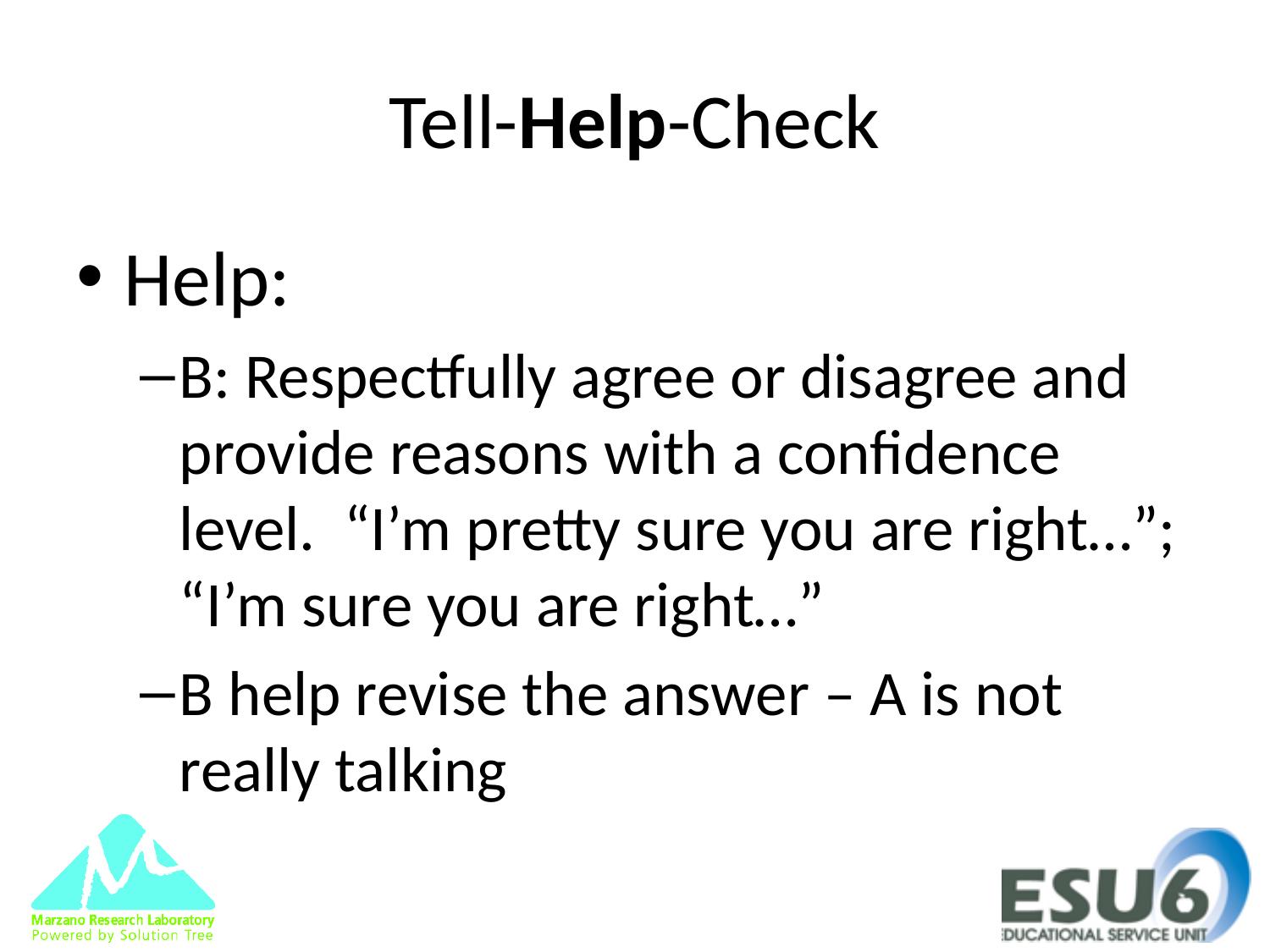

# Tell-Help-Check
Help:
B: Respectfully agree or disagree and provide reasons with a confidence level.  “I’m pretty sure you are right…”; “I’m sure you are right…”
B help revise the answer – A is not really talking